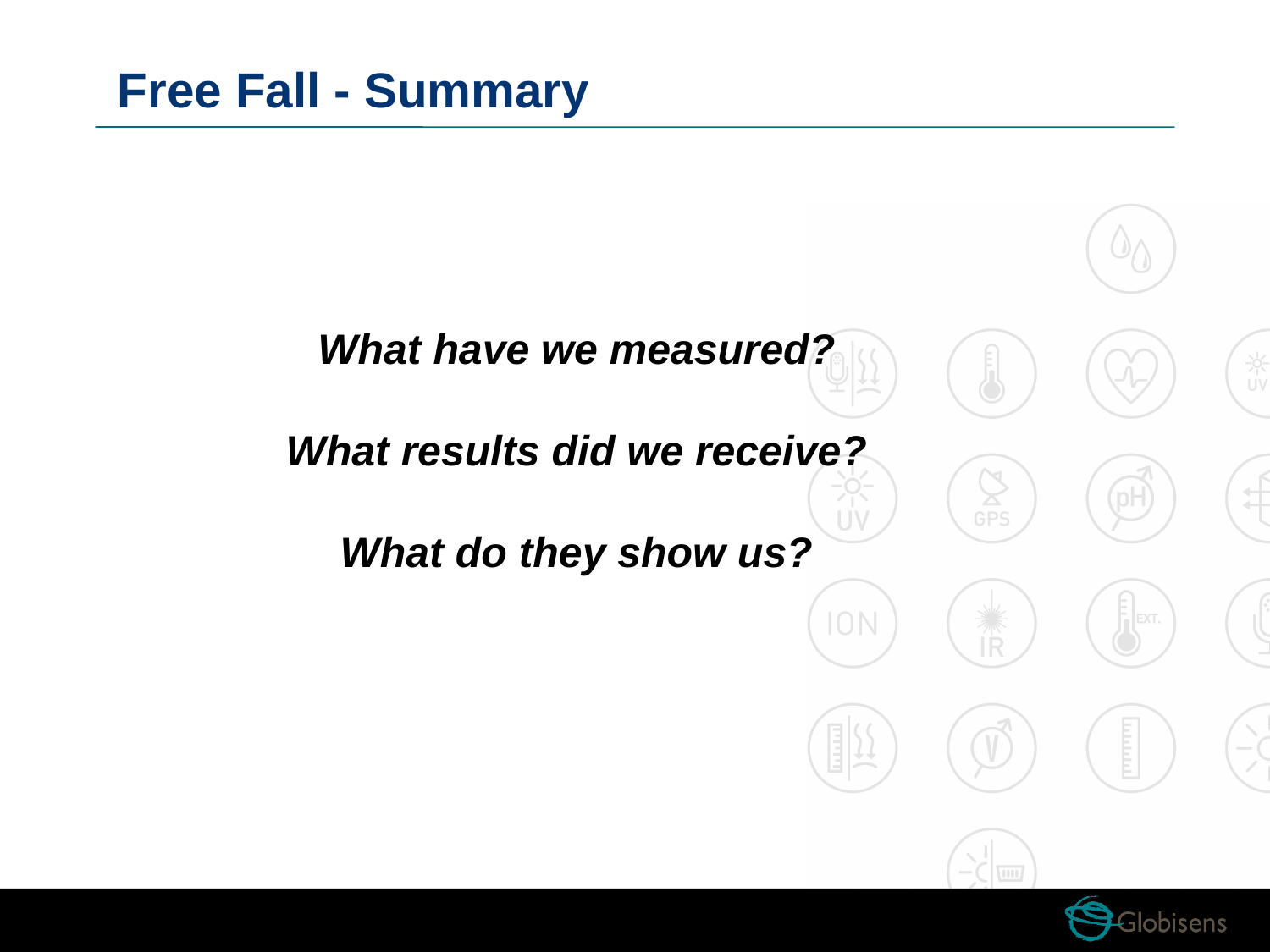

Free Fall - Summary
What have we measured?

What results did we receive?

What do they show us?